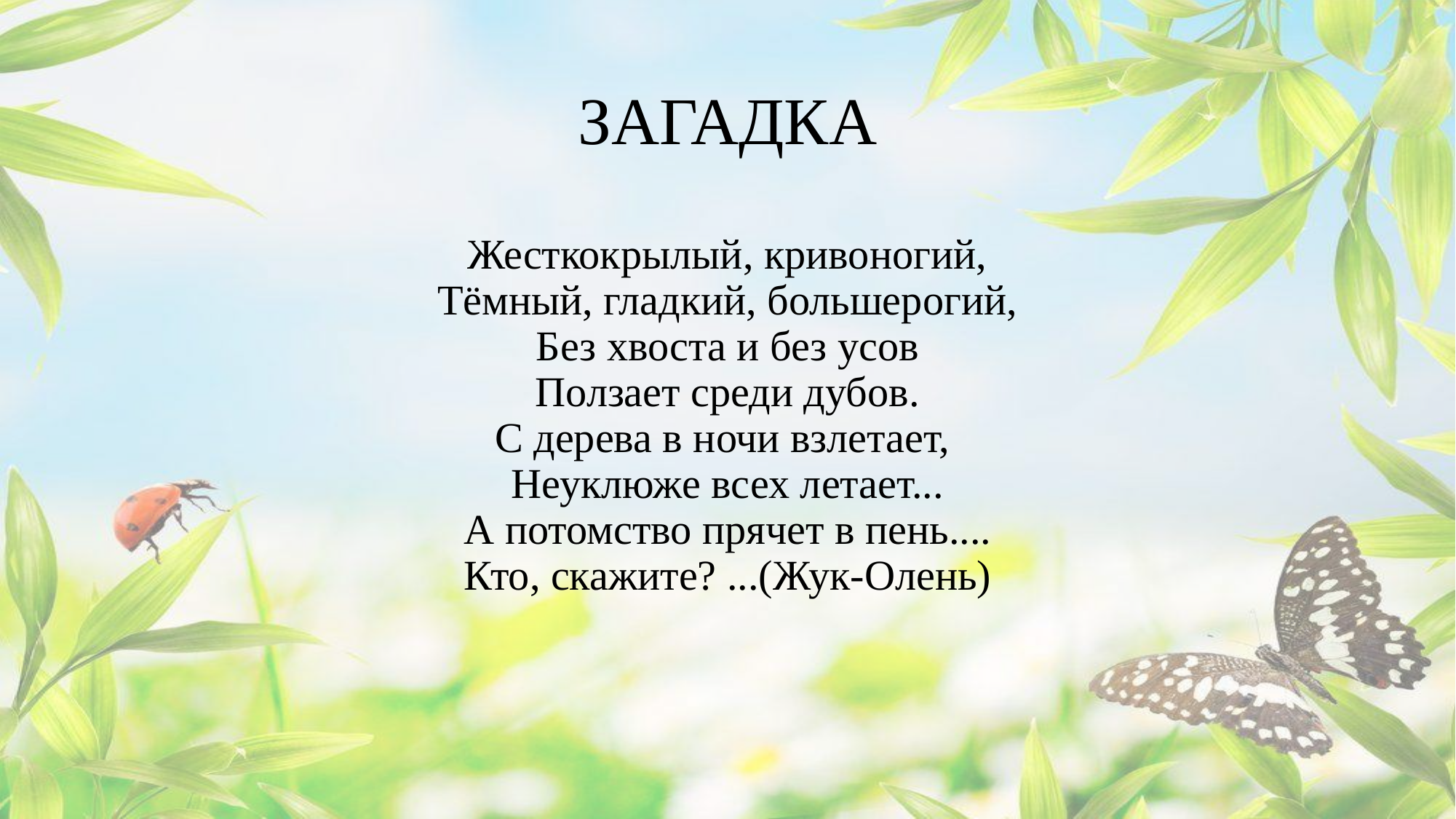

# ЗАГАДКА
Жесткокрылый, кривоногий,
Тёмный, гладкий, большерогий,
Без хвоста и без усов
Ползает среди дубов.
С дерева в ночи взлетает, 
Неуклюже всех летает...
А потомство прячет в пень....
Кто, скажите? ...(Жук-Олень)